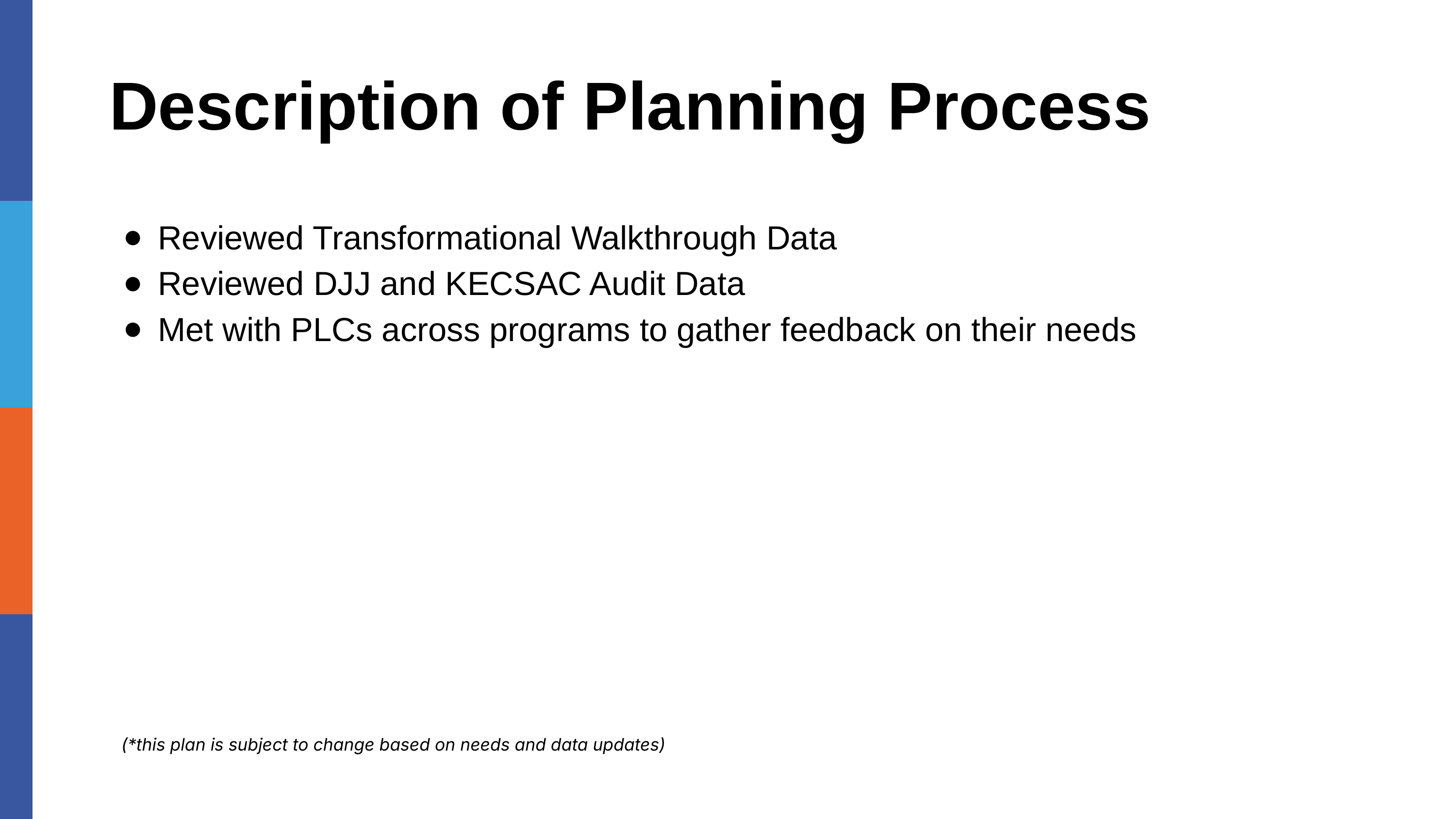

Description of Planning Process
Reviewed Transformational Walkthrough Data
Reviewed DJJ and KECSAC Audit Data
Met with PLCs across programs to gather feedback on their needs

(*this plan is subject to change based on needs and data updates)